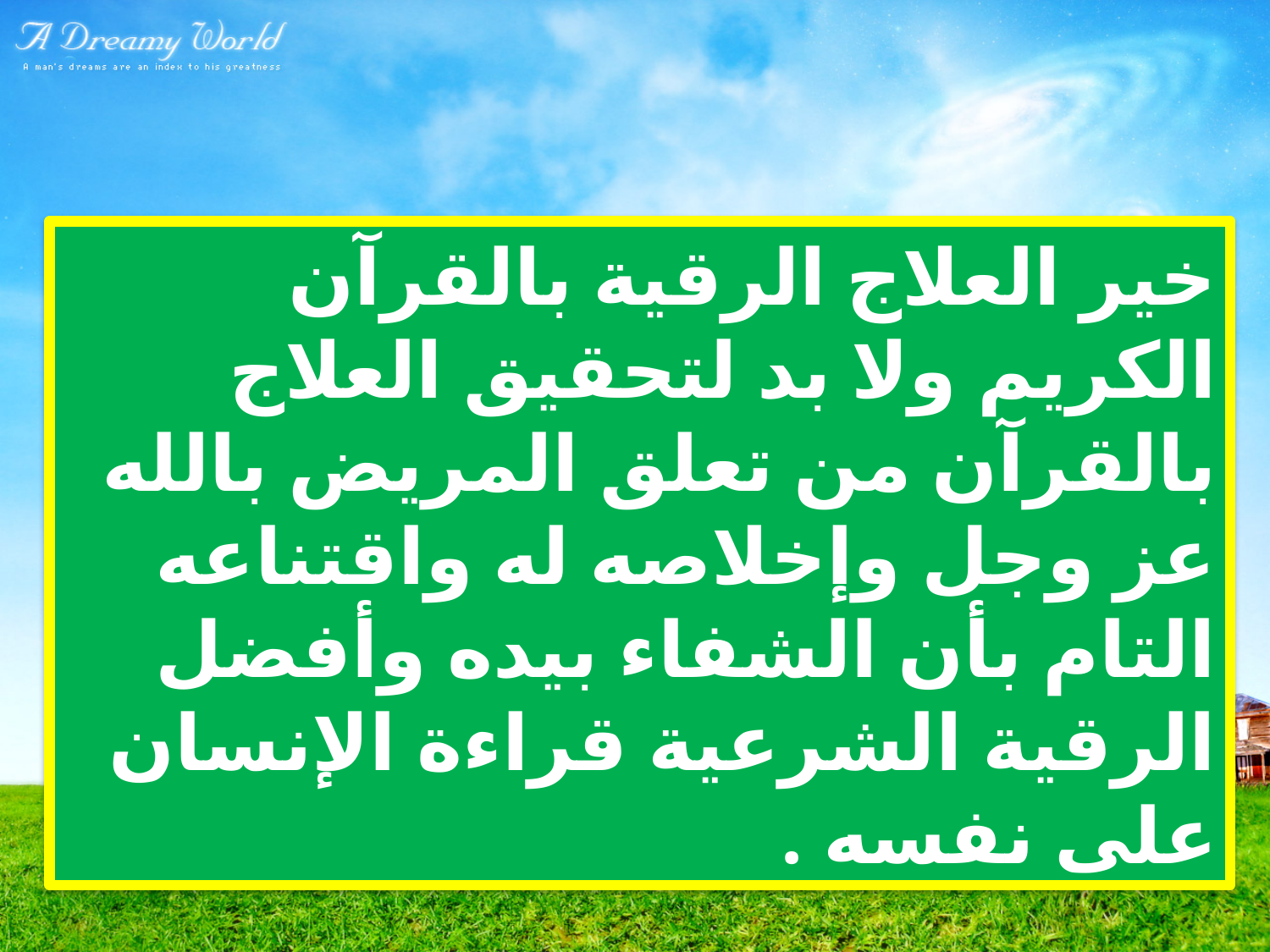

خير العلاج الرقية بالقرآن الكريم ولا بد لتحقيق العلاج بالقرآن من تعلق المريض بالله عز وجل وإخلاصه له واقتناعه التام بأن الشفاء بيده وأفضل الرقية الشرعية قراءة الإنسان على نفسه .